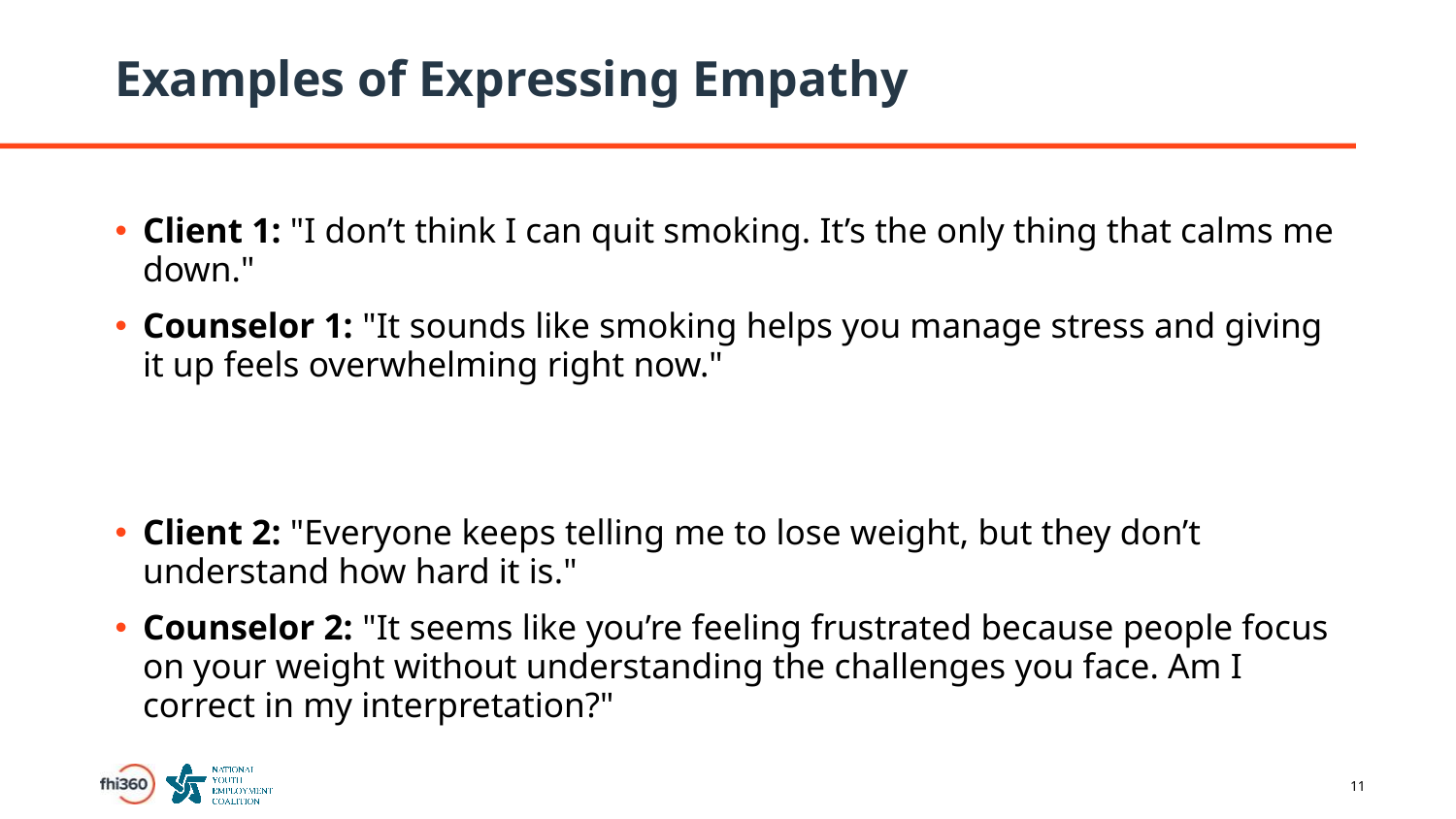

# Examples of Expressing Empathy
Client 1: "I don’t think I can quit smoking. It’s the only thing that calms me down."
Counselor 1: "It sounds like smoking helps you manage stress and giving it up feels overwhelming right now."

Client 2: "Everyone keeps telling me to lose weight, but they don’t understand how hard it is."
Counselor 2: "It seems like you’re feeling frustrated because people focus on your weight without understanding the challenges you face. Am I correct in my interpretation?"